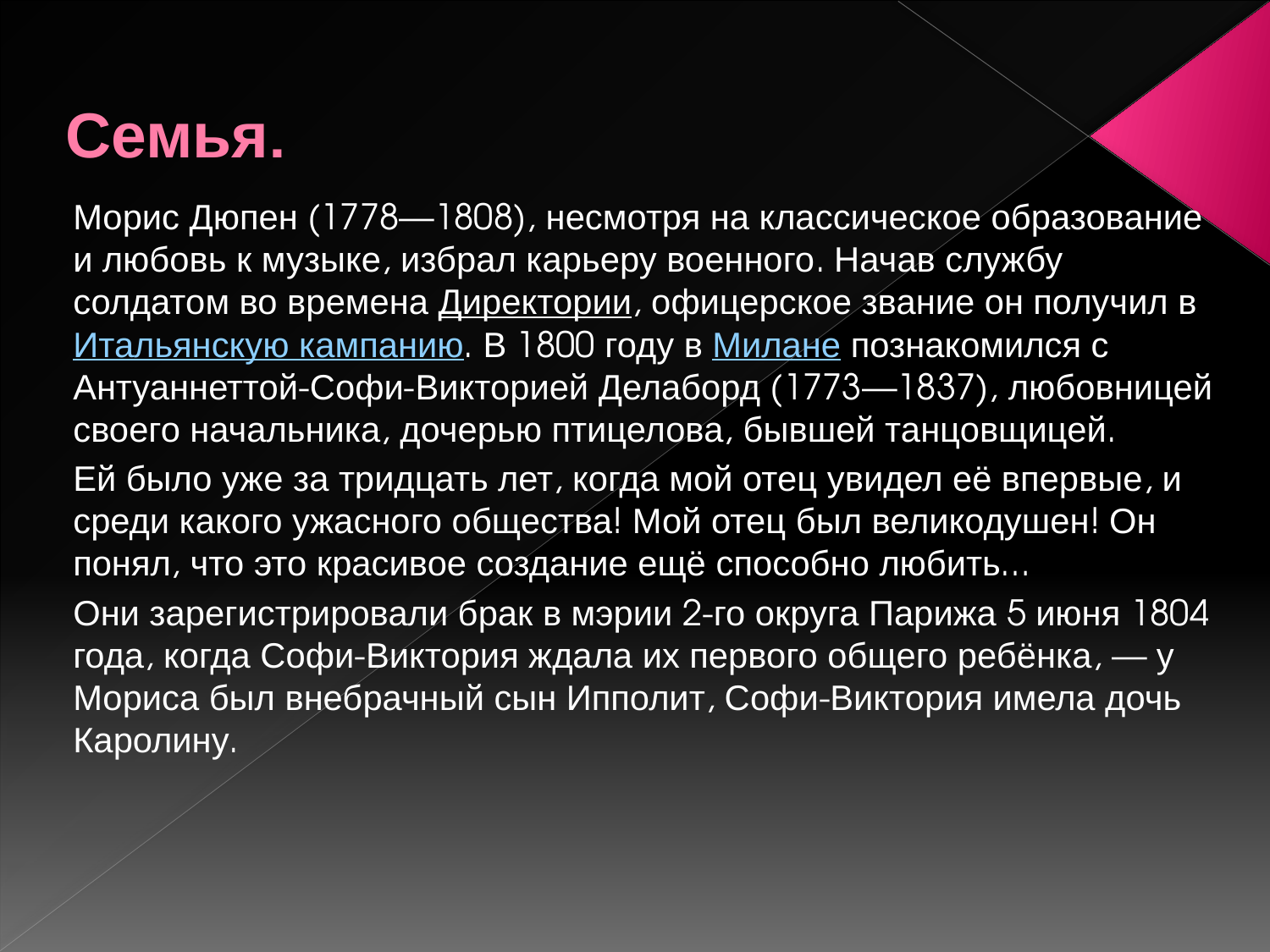

# Семья.
Морис Дюпен (1778—1808), несмотря на классическое образование и любовь к музыке, избрал карьеру военного. Начав службу солдатом во времена Директории, офицерское звание он получил в Итальянскую кампанию. В 1800 году в Милане познакомился с Антуаннеттой-Софи-Викторией Делаборд (1773—1837), любовницей своего начальника, дочерью птицелова, бывшей танцовщицей.
Ей было уже за тридцать лет, когда мой отец увидел её впервые, и среди какого ужасного общества! Мой отец был великодушен! Он понял, что это красивое создание ещё способно любить…
Они зарегистрировали брак в мэрии 2-го округа Парижа 5 июня 1804 года, когда Софи-Виктория ждала их первого общего ребёнка, — у Мориса был внебрачный сын Ипполит, Софи-Виктория имела дочь Каролину.